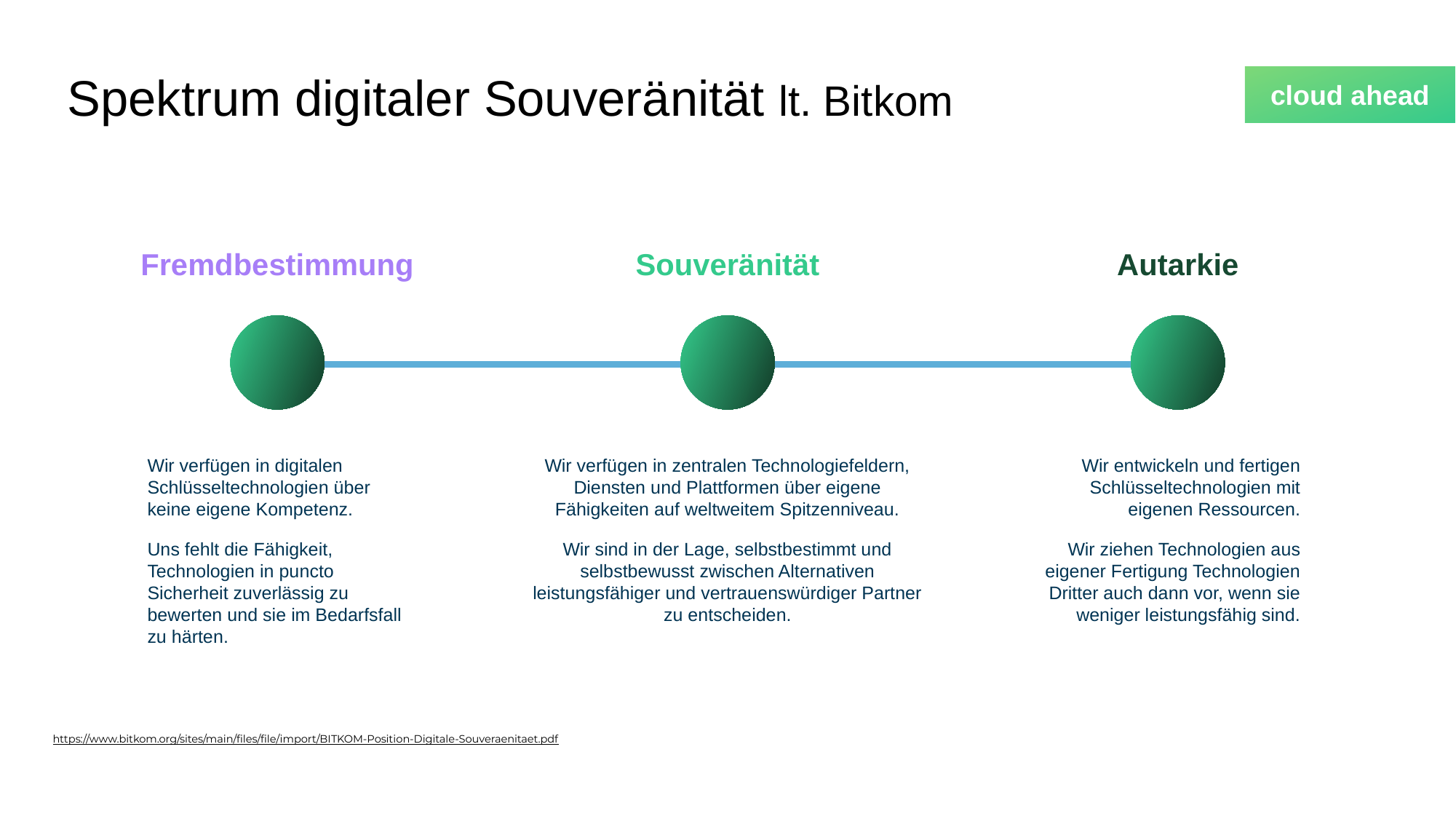

# Spektrum digitaler Souveränität lt. Bitkom
Fremdbestimmung
Souveränität
Autarkie
Wir verfügen in digitalen Schlüsseltechnologien über keine eigene Kompetenz.
Uns fehlt die Fähigkeit, Technologien in puncto Sicherheit zuverlässig zu bewerten und sie im Bedarfsfall zu härten.
Wir verfügen in zentralen Technologiefeldern, Diensten und Plattformen über eigene Fähigkeiten auf weltweitem Spitzenniveau.
Wir sind in der Lage, selbstbestimmt und selbstbewusst zwischen Alternativen leistungsfähiger und vertrauenswürdiger Partner zu entscheiden.
Wir entwickeln und fertigen Schlüsseltechnologien mit eigenen Ressourcen.
Wir ziehen Technologien aus eigener Fertigung Technologien Dritter auch dann vor, wenn sie weniger leistungsfähig sind.
https://www.bitkom.org/sites/main/files/file/import/BITKOM-Position-Digitale-Souveraenitaet.pdf